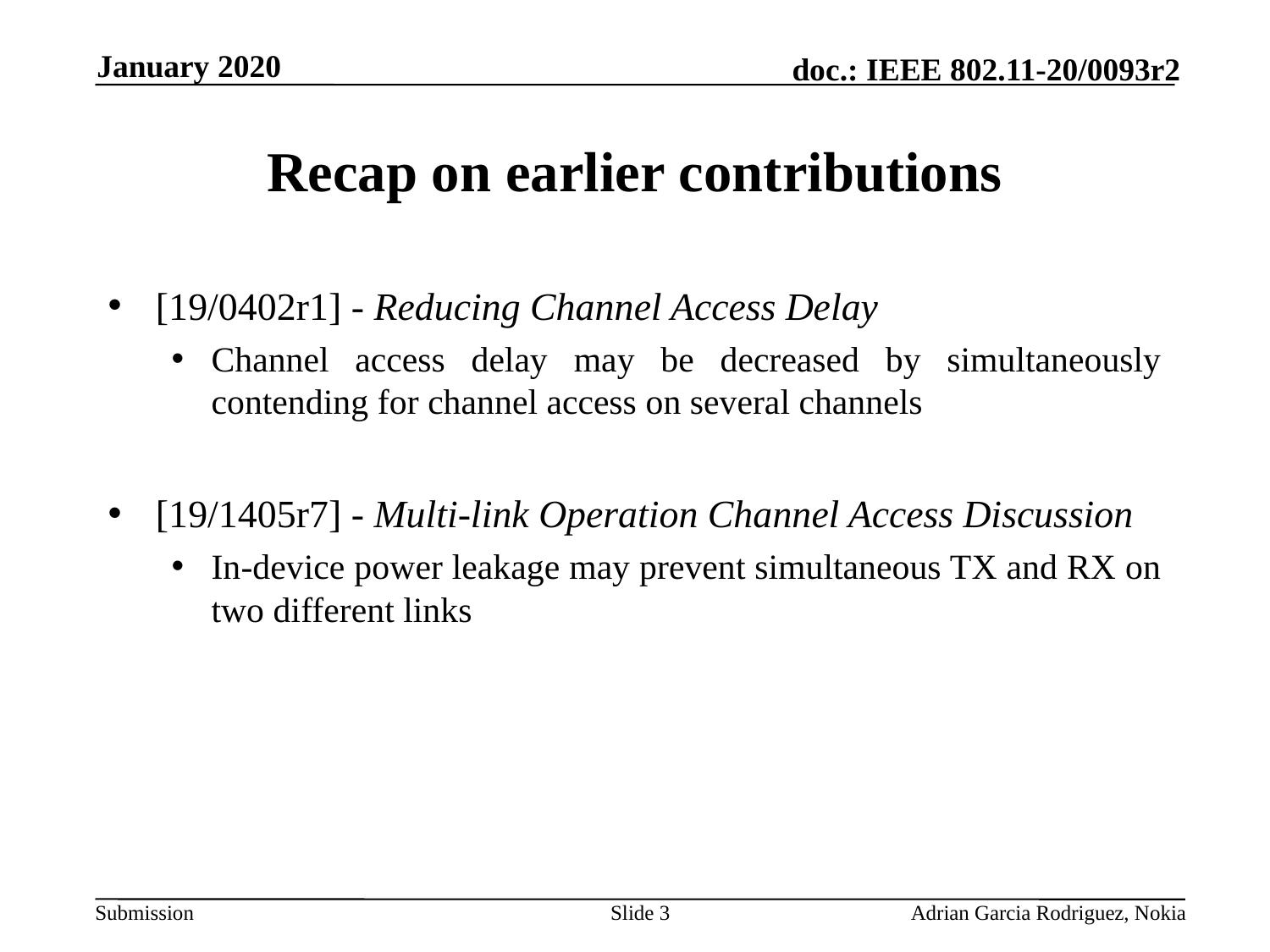

January 2020
# Recap on earlier contributions
[19/0402r1] - Reducing Channel Access Delay
Channel access delay may be decreased by simultaneously contending for channel access on several channels

[19/1405r7] - Multi-link Operation Channel Access Discussion
In-device power leakage may prevent simultaneous TX and RX on two different links

Slide 3
Adrian Garcia Rodriguez, Nokia